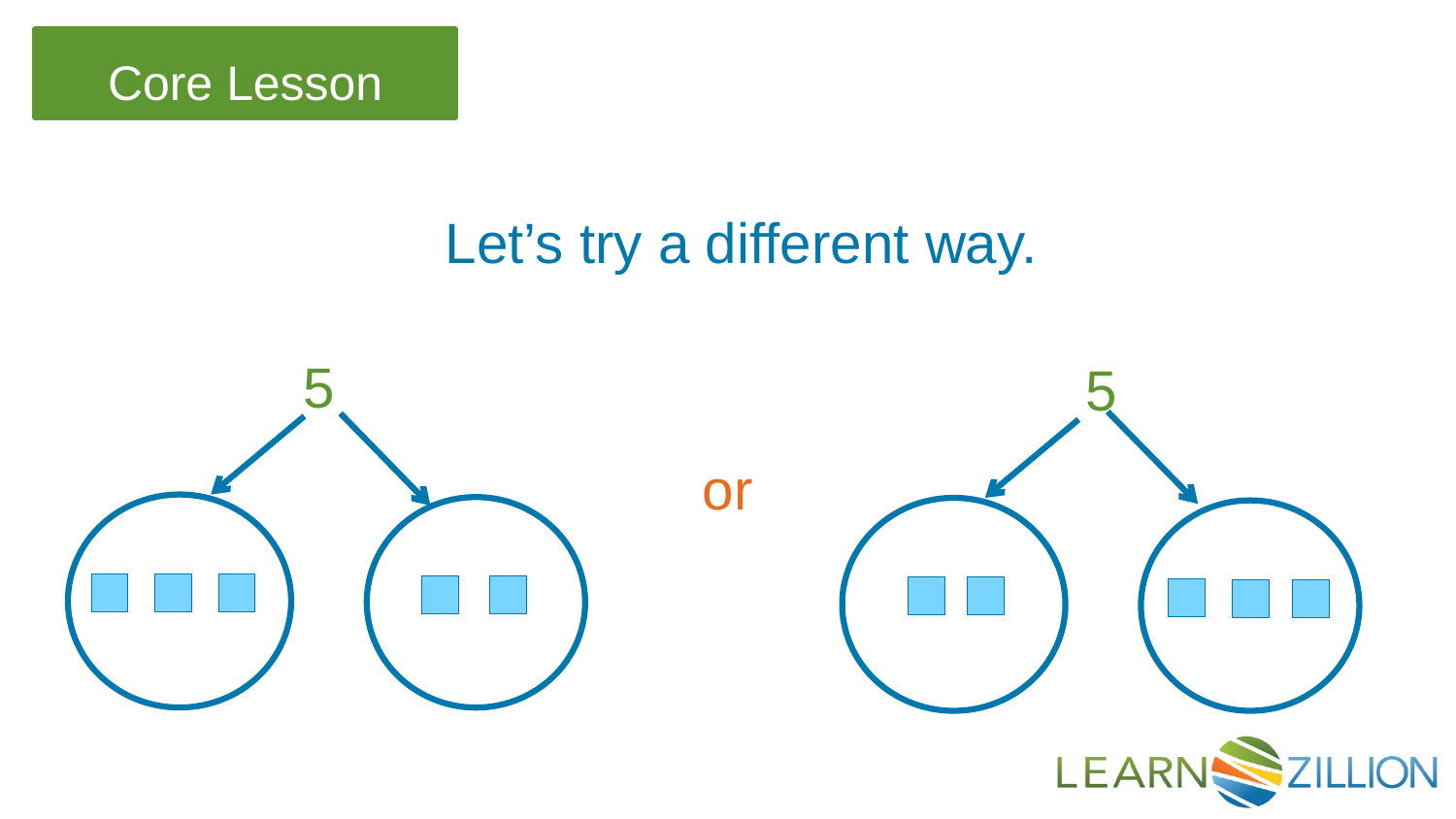

Let’s try a different way.
5
5
or